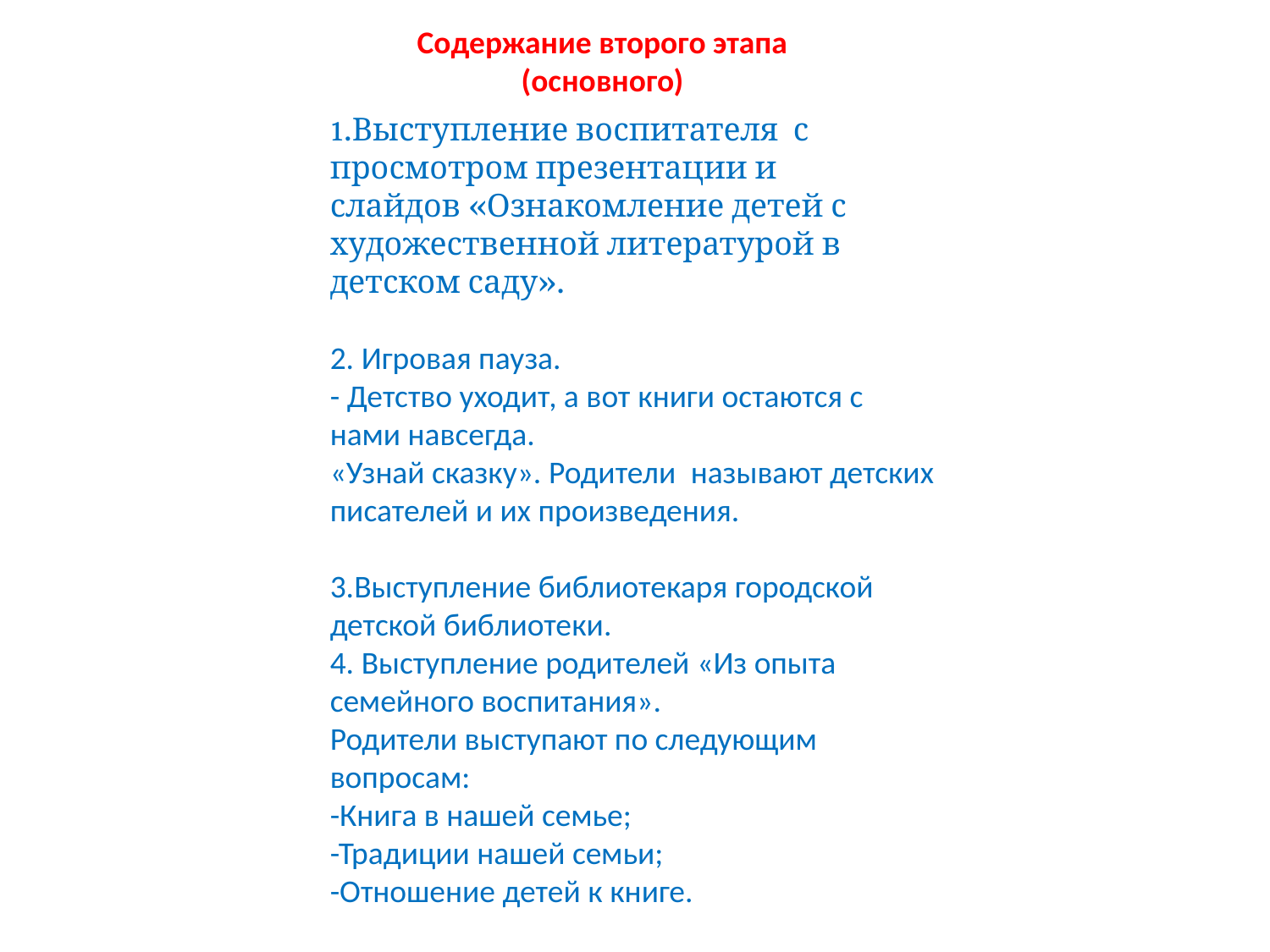

Содержание второго этапа
(основного)
1.Выступление воспитателя  с просмотром презентации и слайдов «Ознакомление детей с художественной литературой в детском саду».

2. Игровая пауза.
- Детство уходит, а вот книги остаются с нами навсегда.
«Узнай сказку». Родители  называют детских писателей и их произведения.

3.Выступление библиотекаря городской детской библиотеки.
4. Выступление родителей «Из опыта семейного воспитания».
Родители выступают по следующим вопросам:
-Книга в нашей семье;
-Традиции нашей семьи;
-Отношение детей к книге.